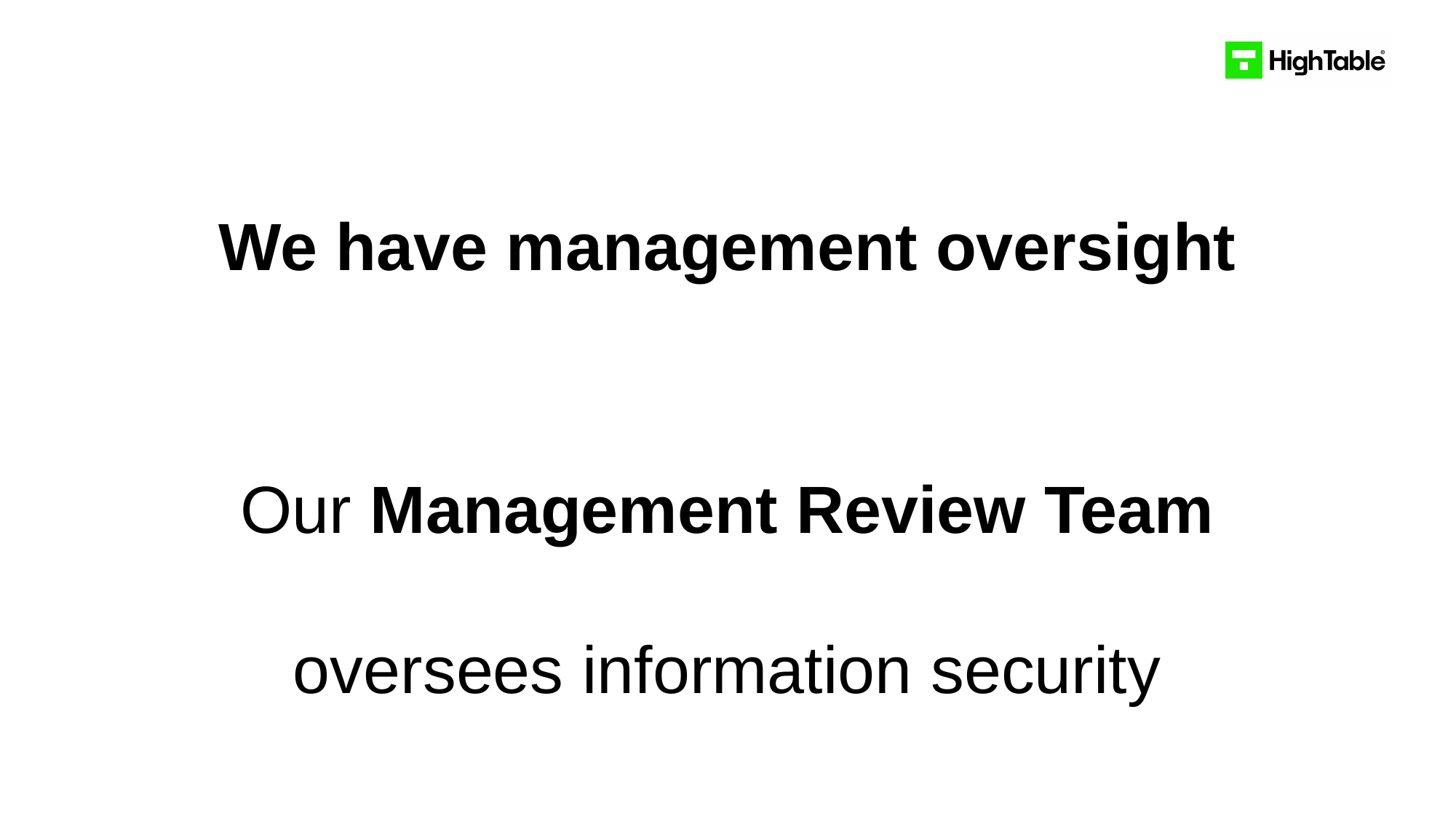

# We have management oversight
Our Management Review Team oversees information security